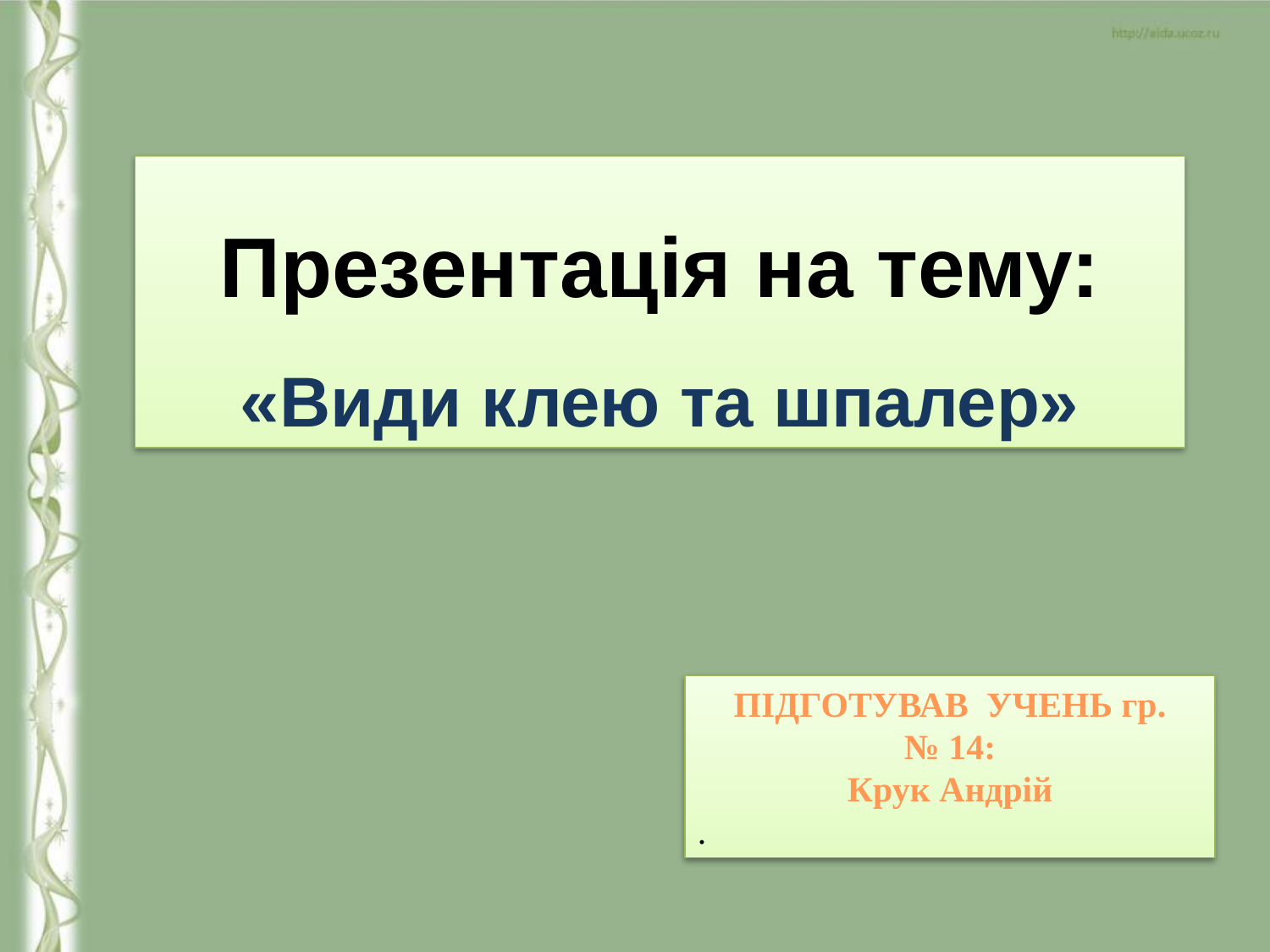

Презентація на тему:
«Види клею та шпалер»
ПІДГОТУВАВ  УЧЕНЬ гр.
№ 14:
Крук Андрій
.